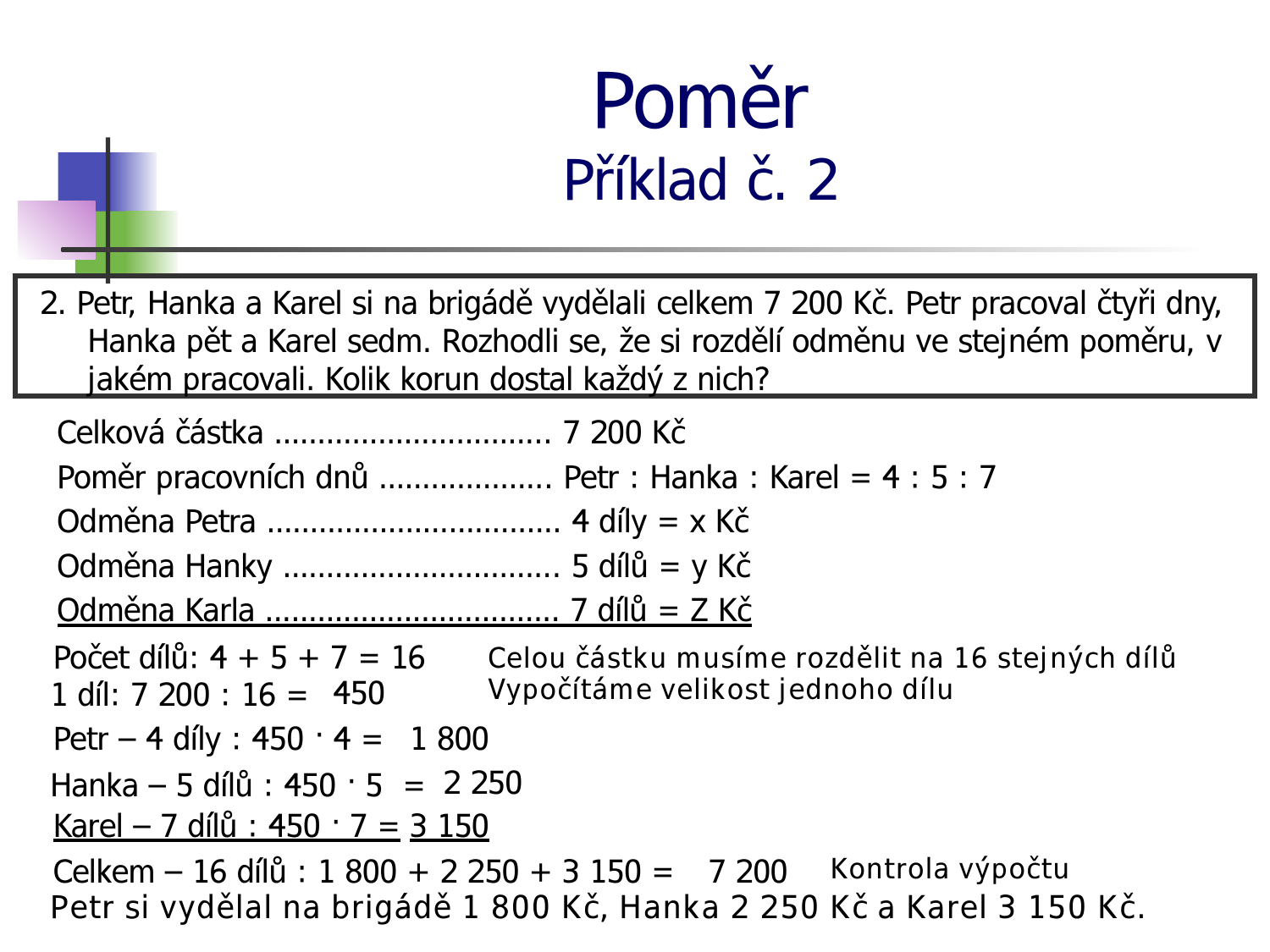

# Poměr Příklad č. 2
2. Petr, Hanka a Karel si na brigádě vydělali celkem 7 200 Kč. Petr pracoval čtyři dny, Hanka pět a Karel sedm. Rozhodli se, že si rozdělí odměnu ve stejném poměru, v jakém pracovali. Kolik korun dostal každý z nich?
Celková částka ………………………….. 7 200 Kč
Poměr pracovních dnů ……………….. Petr : Hanka : Karel = 4 : 5 : 7
Odměna Petra ……………………………. 4 díly = x Kč
Odměna Hanky ………………………….. 5 dílů = y Kč
Odměna Karla ……………………………. 7 dílů = Z Kč

Počet dílů: 4 + 5 + 7 = 16
Celou částku musíme rozdělit na 16 stejných dílů
Vypočítáme velikost jednoho dílu
450
1 díl: 7 200 : 16 =
Petr – 4 díly : 450 · 4 =
1 800
2 250
Hanka – 5 dílů : 450 · 5  =
Karel – 7 dílů : 450 · 7 =
3 150
Celkem – 16 dílů : 1 800 + 2 250 + 3 150 =
7 200
Kontrola výpočtu
Petr si vydělal na brigádě 1 800 Kč, Hanka 2 250 Kč a Karel 3 150 Kč.